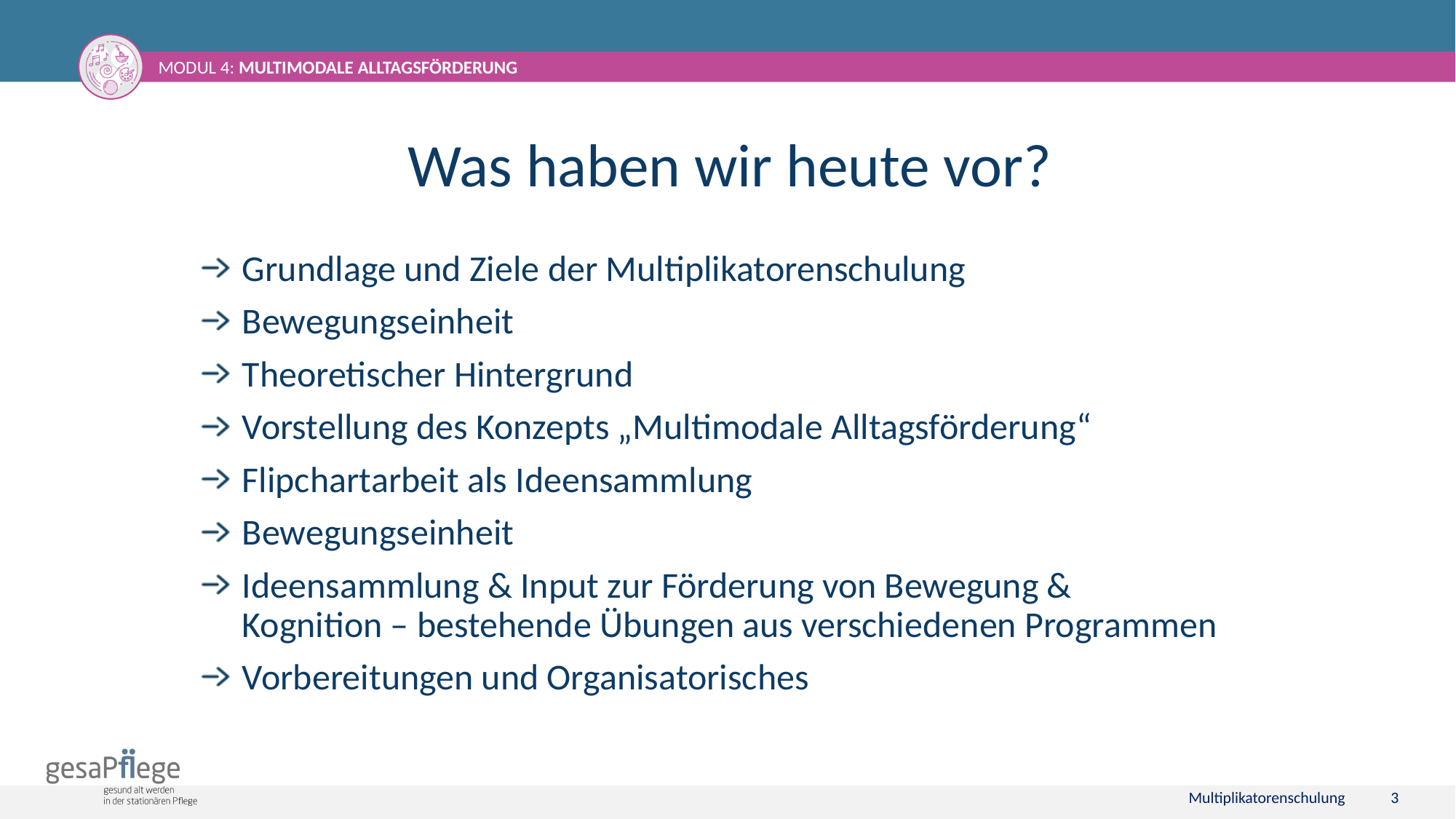

# Was haben wir heute vor?
Grundlage und Ziele der Multiplikatorenschulung
Bewegungseinheit
Theoretischer Hintergrund
Vorstellung des Konzepts „Multimodale Alltagsförderung“
Flipchartarbeit als Ideensammlung
Bewegungseinheit
Ideensammlung & Input zur Förderung von Bewegung &
Kognition – bestehende Übungen aus verschiedenen Programmen
Vorbereitungen und Organisatorisches
Multiplikatorenschulung
3